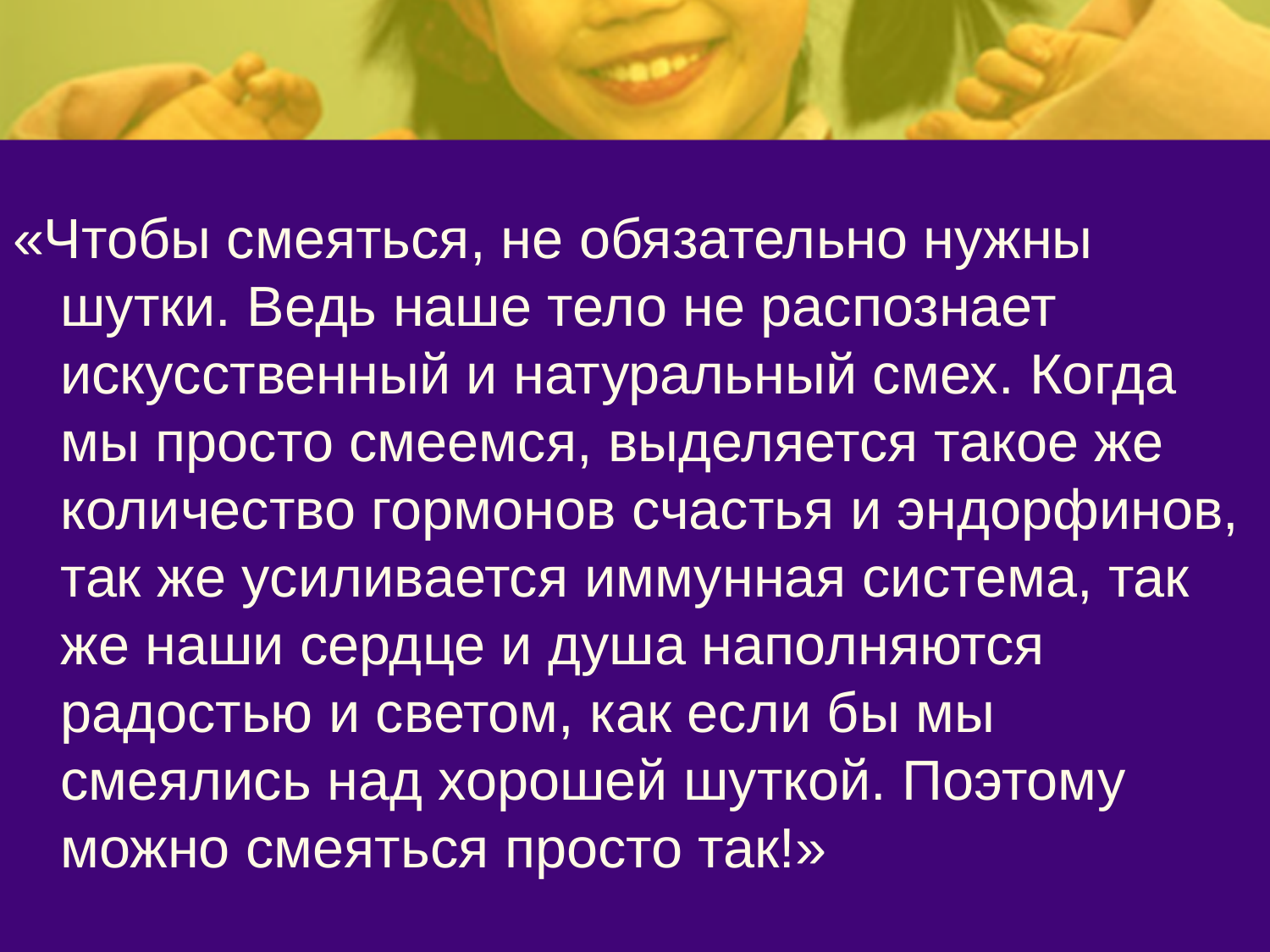

«Чтобы смеяться, не обязательно нужны шутки. Ведь наше тело не распознает искусственный и натуральный смех. Когда мы просто смеемся, выделяется такое же количество гормонов счастья и эндорфинов, так же усиливается иммунная система, так же наши сердце и душа наполняются радостью и светом, как если бы мы смеялись над хорошей шуткой. Поэтому можно смеяться просто так!»